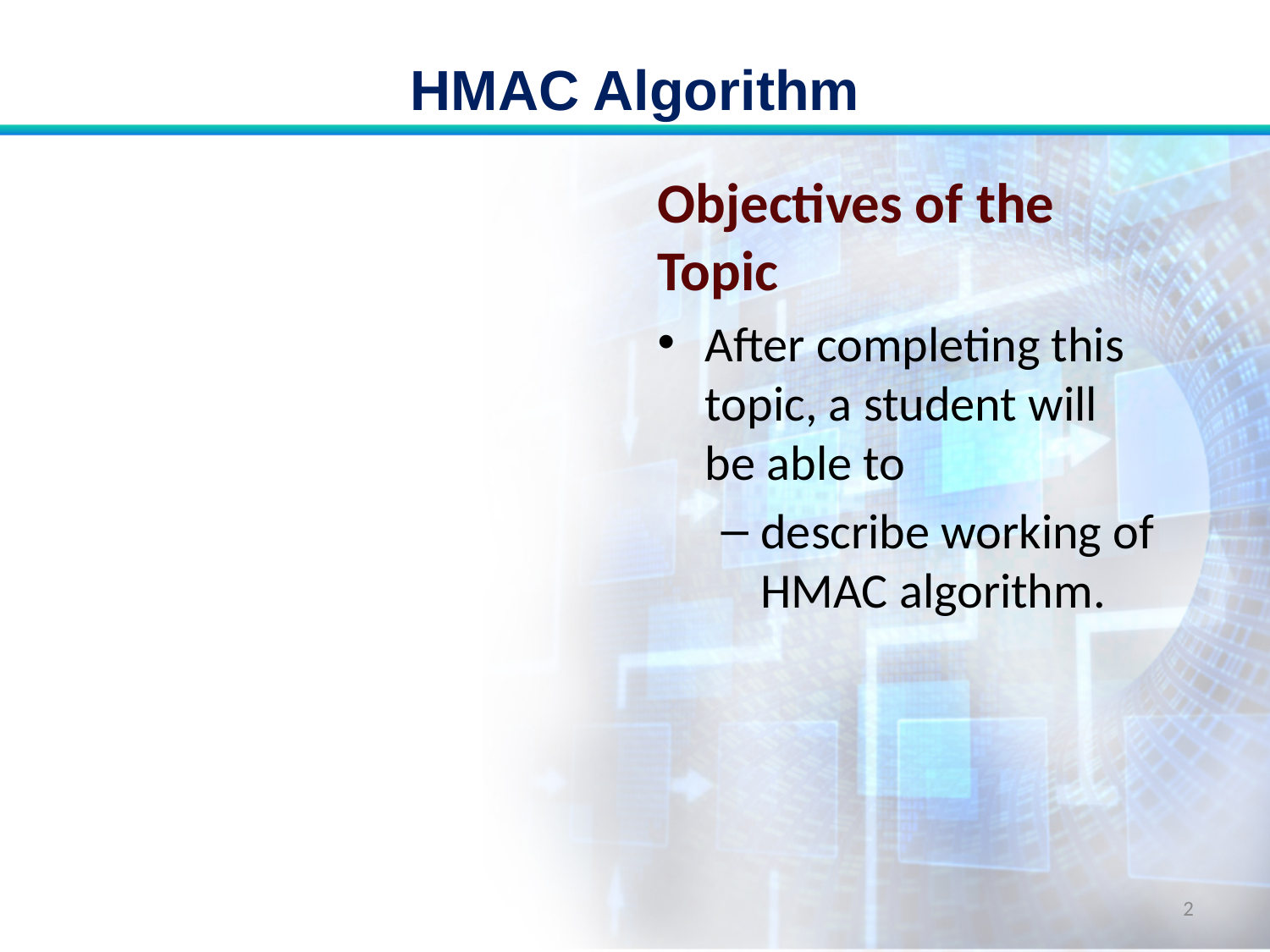

# HMAC Algorithm
Objectives of the Topic
After completing this topic, a student will be able to
describe working of HMAC algorithm.
2